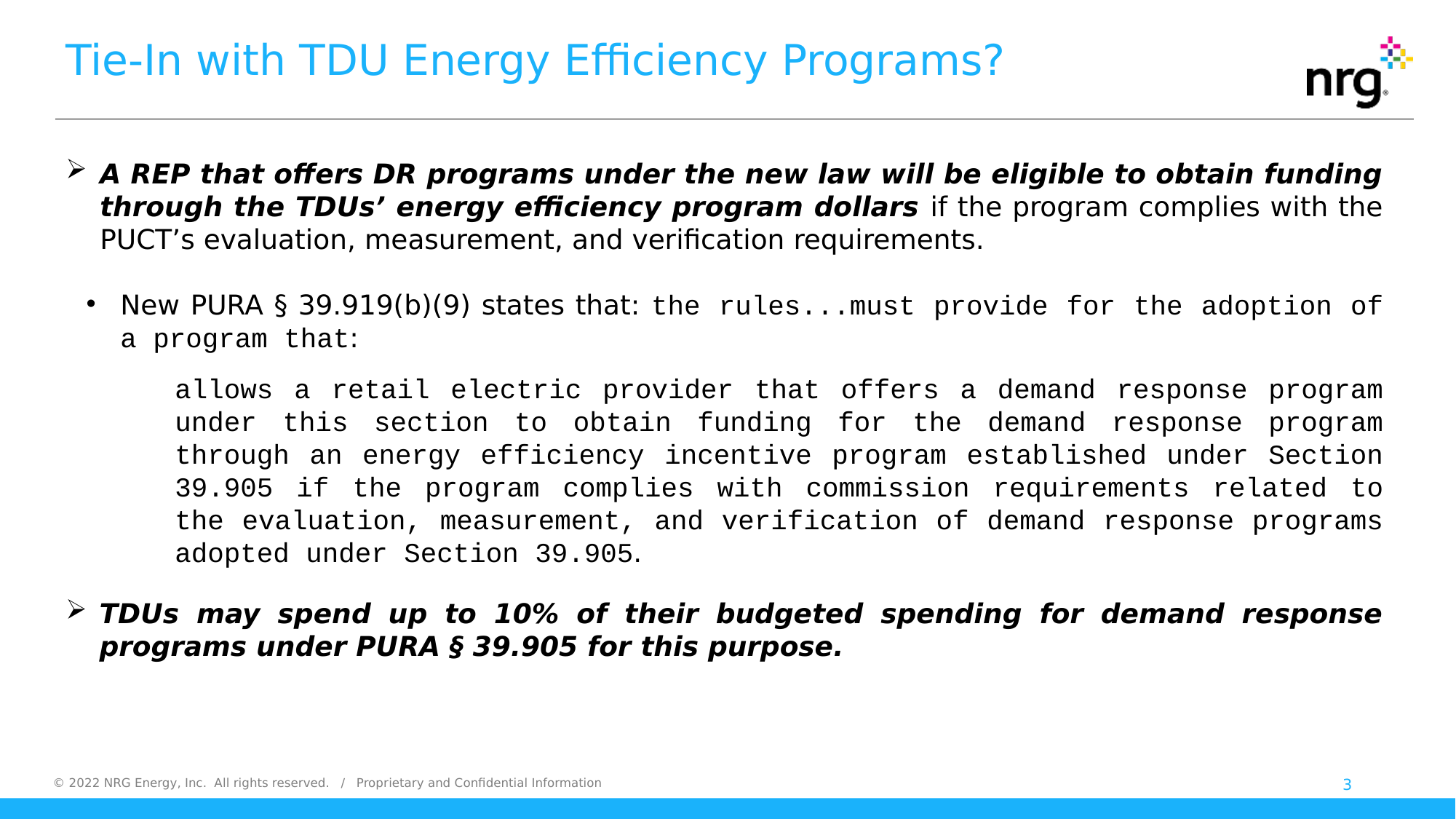

# Tie-In with TDU Energy Efficiency Programs?
A REP that offers DR programs under the new law will be eligible to obtain funding through the TDUs’ energy efficiency program dollars if the program complies with the PUCT’s evaluation, measurement, and verification requirements.

New PURA § 39.919(b)(9) states that: the rules...must provide for the adoption of a program that:
allows a retail electric provider that offers a demand response program under this section to obtain funding for the demand response program through an energy efficiency incentive program established under Section 39.905 if the program complies with commission requirements related to the evaluation, measurement, and verification of demand response programs adopted under Section 39.905.

TDUs may spend up to 10% of their budgeted spending for demand response programs under PURA § 39.905 for this purpose.